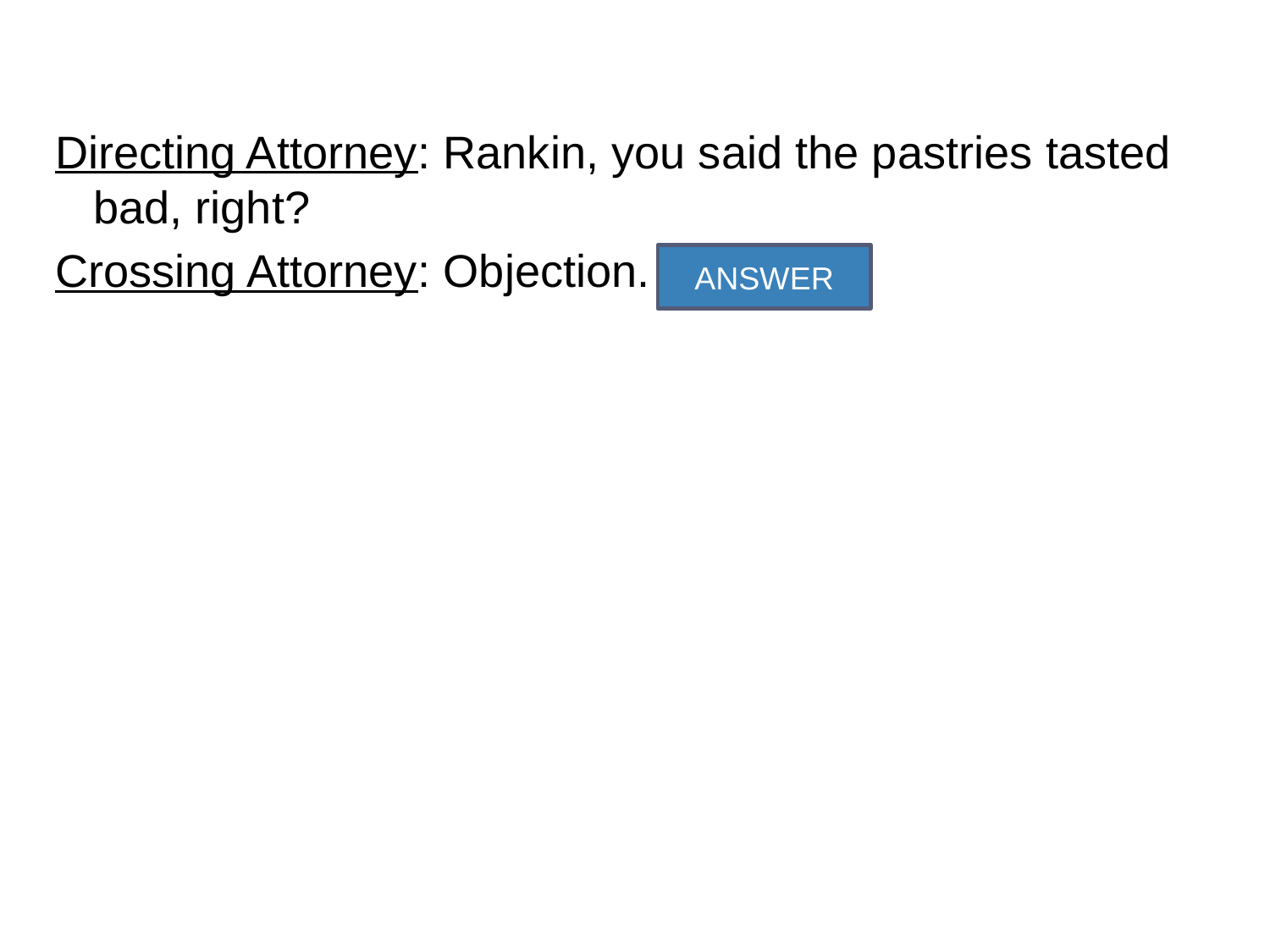

Directing Attorney: Rankin, you said the pastries tasted bad, right?
Crossing Attorney: Objection. Leading.
ANSWER